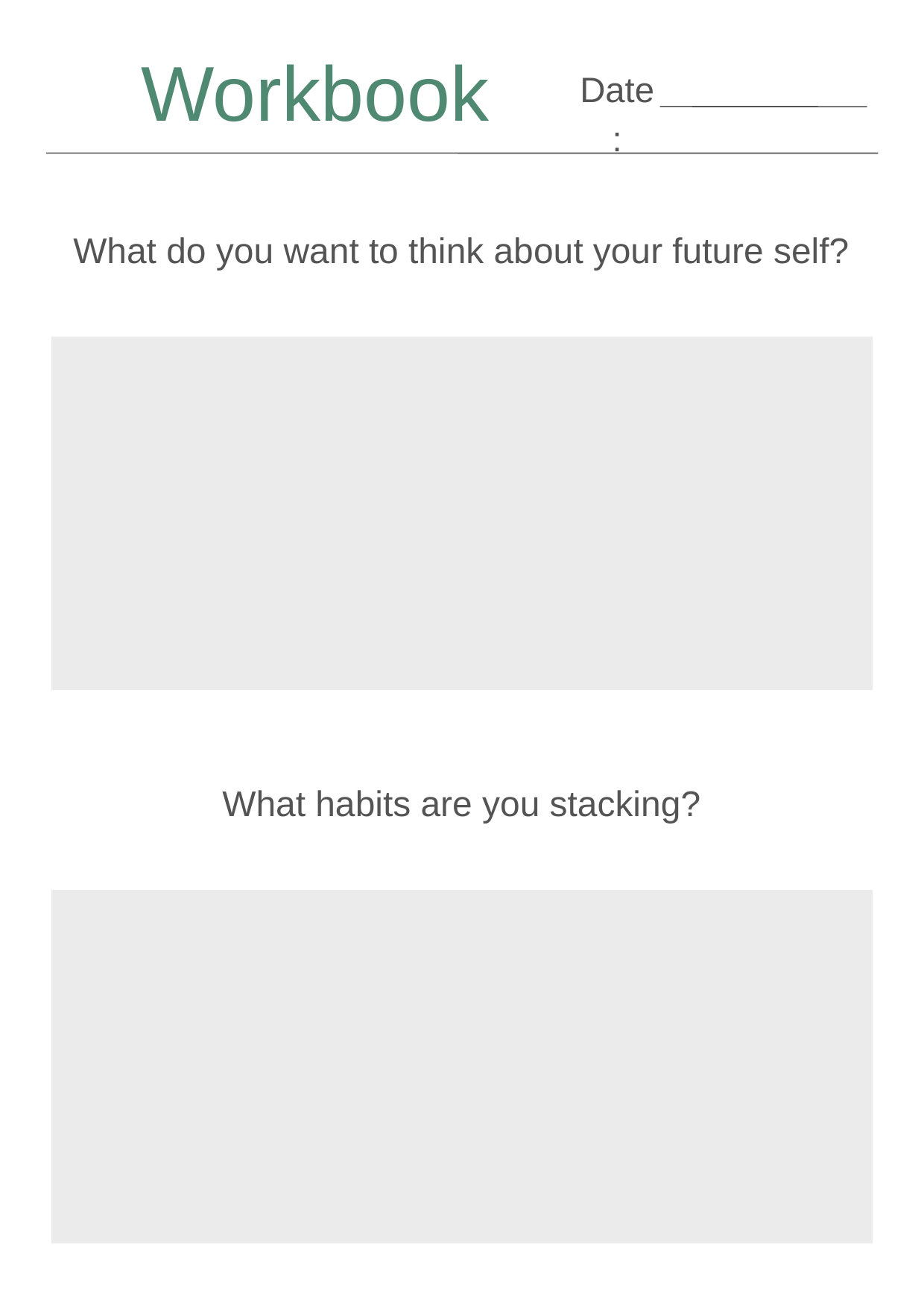

Workbook
Date:

What do you want to think about your future self?

What habits are you stacking?